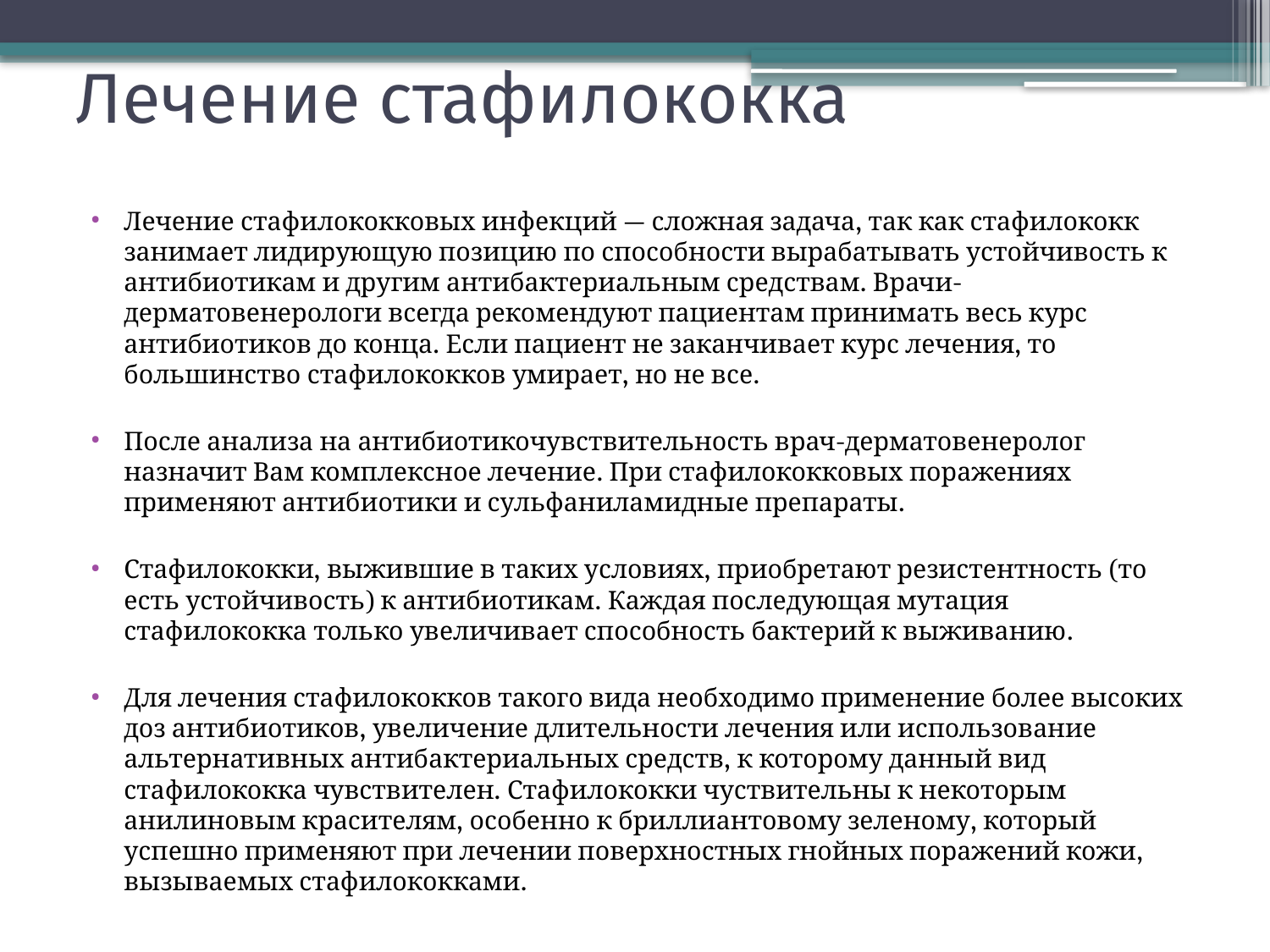

# Лечение стафилококка
Лечение стафилококковых инфекций — сложная задача, так как стафилококк занимает лидирующую позицию по способности вырабатывать устойчивость к антибиотикам и другим антибактериальным средствам. Врачи-дерматовенерологи всегда рекомендуют пациентам принимать весь курс антибиотиков до конца. Если пациент не заканчивает курс лечения, то большинство стафилококков умирает, но не все.

После анализа на антибиотикочувствительность врач-дерматовенеролог назначит Вам комплексное лечение. При стафилококковых поражениях применяют антибиотики и сульфаниламидные препараты.

Стафилококки, выжившие в таких условиях, приобретают резистентность (то есть устойчивость) к антибиотикам. Каждая последующая мутация стафилококка только увеличивает способность бактерий к выживанию.

Для лечения стафилококков такого вида необходимо применение более высоких доз антибиотиков, увеличение длительности лечения или использование альтернативных антибактериальных средств, к которому данный вид стафилококка чувствителен. Стафилококки чуствительны к некоторым анилиновым красителям, особенно к бриллиантовому зеленому, который успешно применяют при лечении поверхностных гнойных поражений кожи, вызываемых стафилококками.